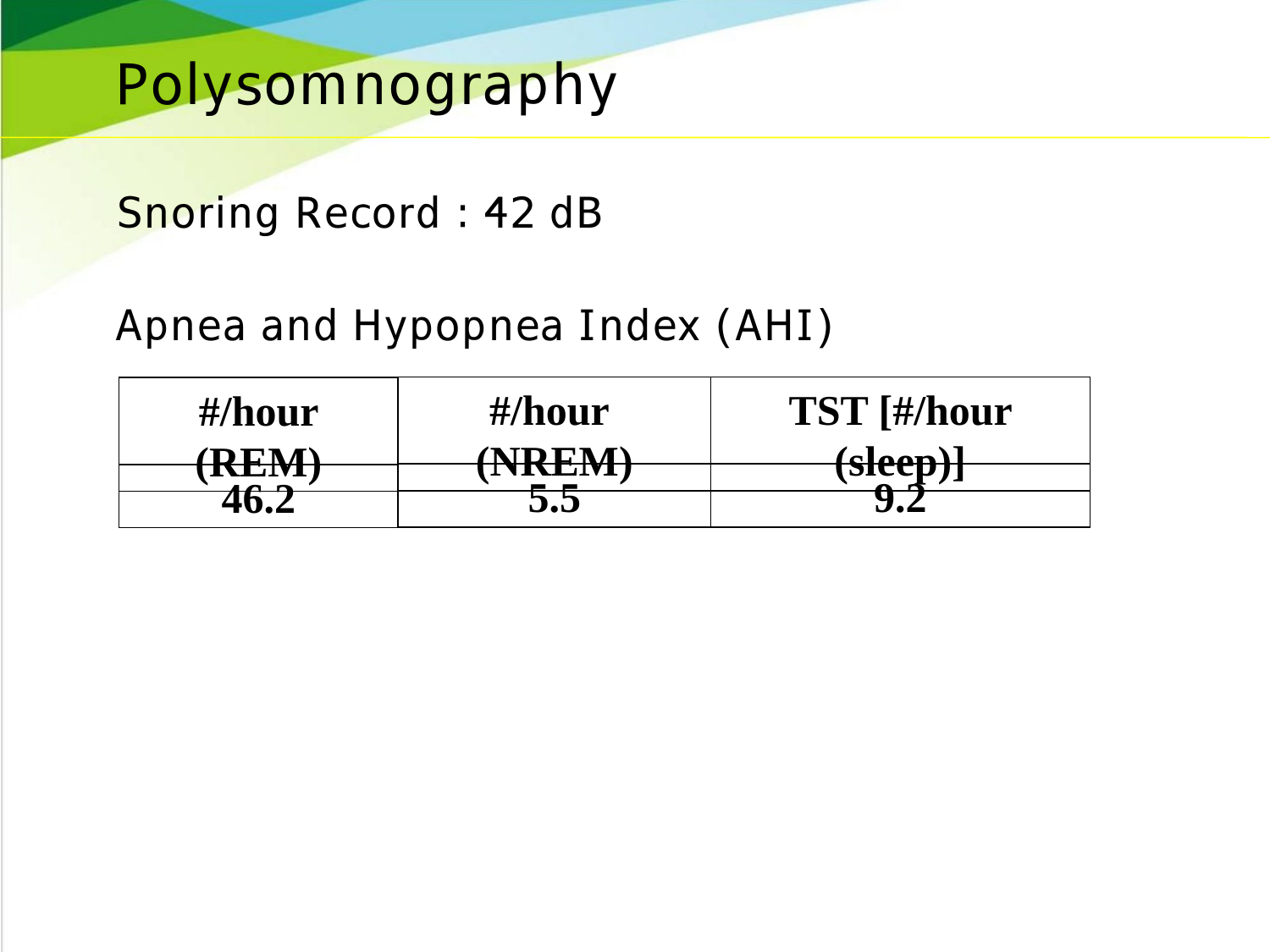

Polysomnography

Snoring Record : 42 dB
Apnea and Hypopnea Index (AHI)
#/hour  (NREM)
5.5
TST [#/hour (sleep)]
9.2
#/hour (REM)
46.2